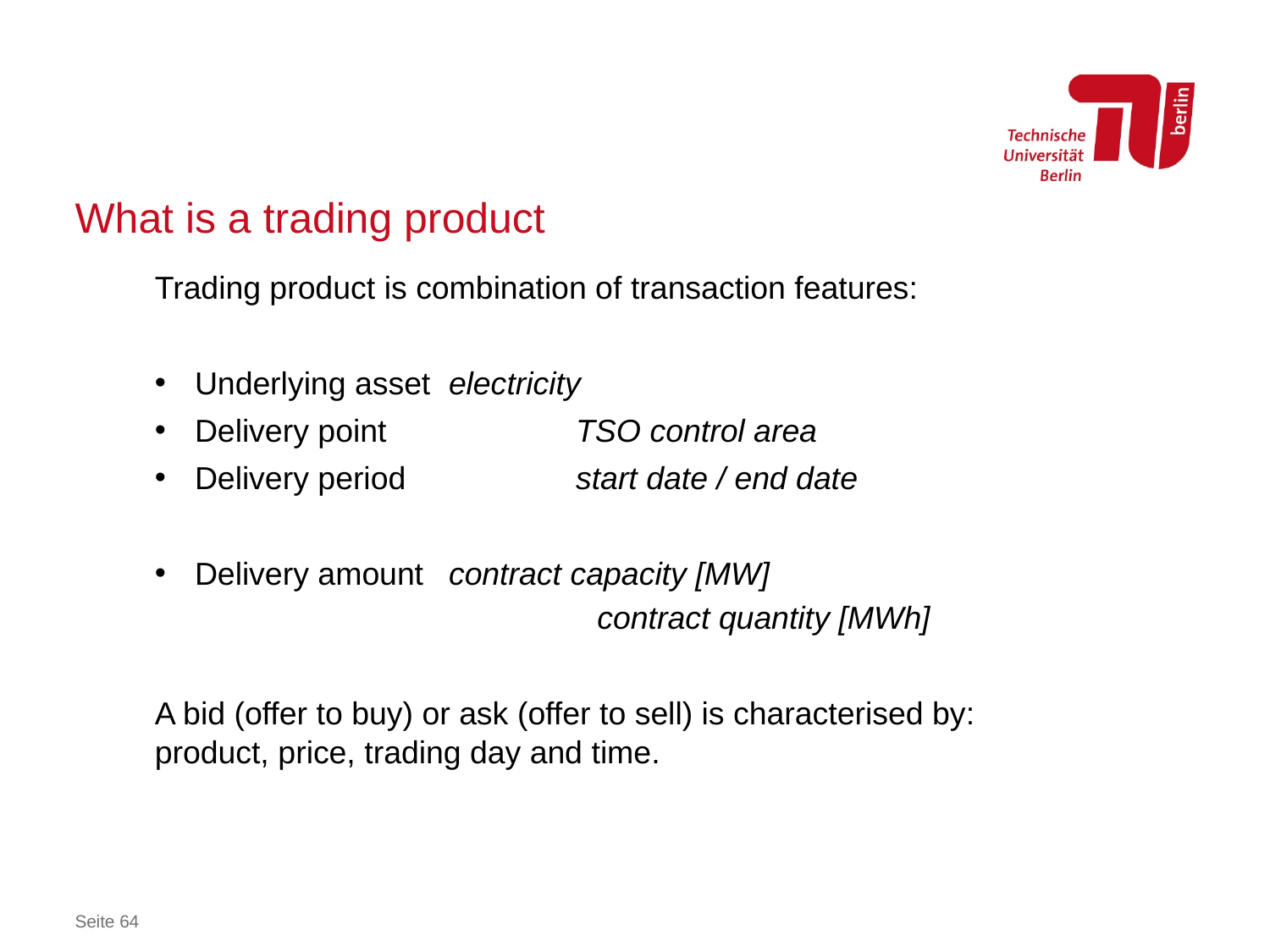

# What is a trading product
Trading product is combination of transaction features:

Underlying asset	electricity
Delivery point		TSO control area
Delivery period		start date / end date

Delivery amount	contract capacity [MW]
			contract quantity [MWh]

A bid (offer to buy) or ask (offer to sell) is characterised by: product, price, trading day and time.

Seite 64